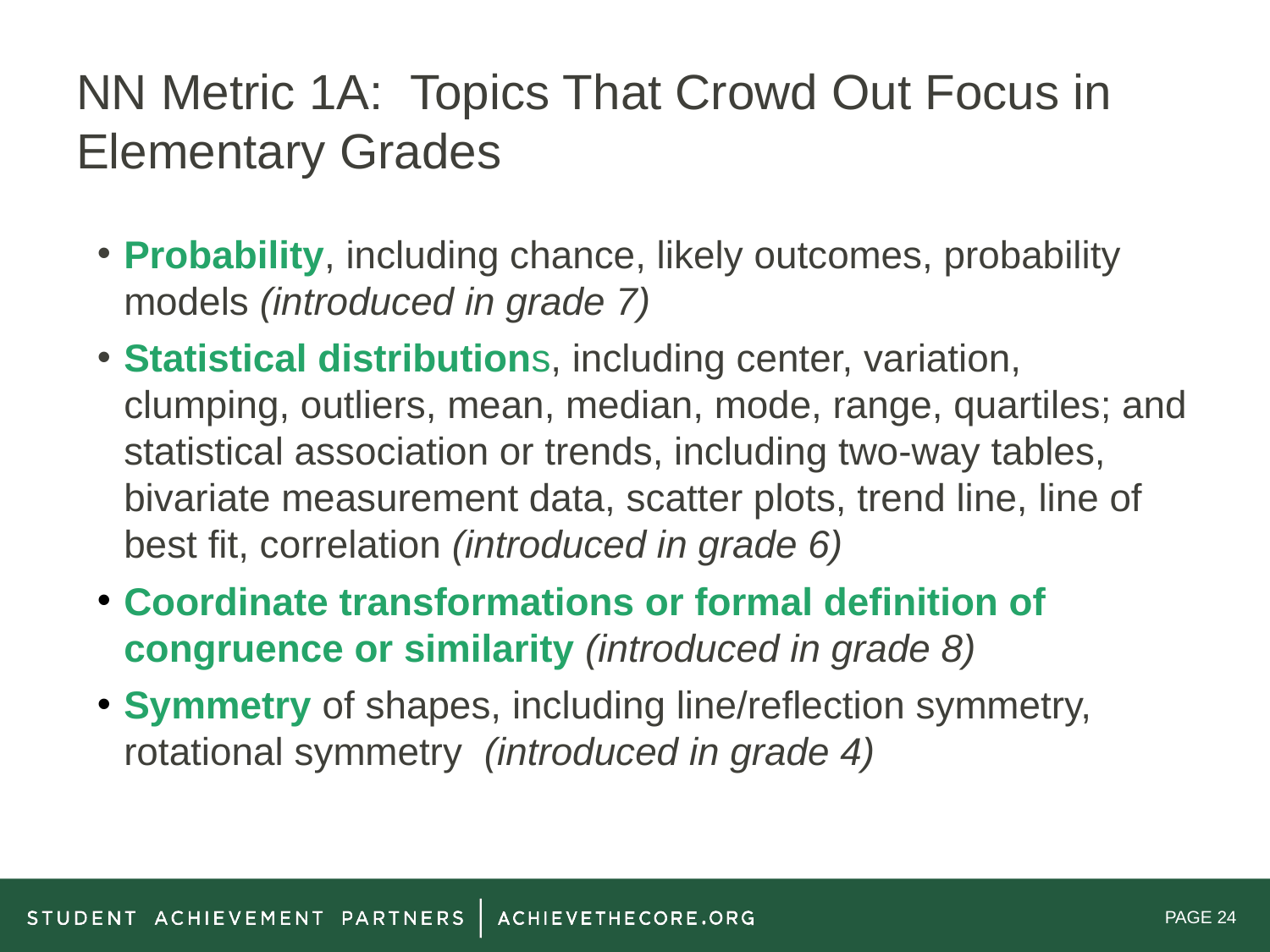

# NN Metric 1A:  Topics That Crowd Out Focus in Elementary Grades
Probability, including chance, likely outcomes, probability models (introduced in grade 7)
Statistical distributions, including center, variation, clumping, outliers, mean, median, mode, range, quartiles; and statistical association or trends, including two-way tables, bivariate measurement data, scatter plots, trend line, line of best fit, correlation (introduced in grade 6)
Coordinate transformations or formal definition of congruence or similarity (introduced in grade 8)
Symmetry of shapes, including line/reflection symmetry, rotational symmetry  (introduced in grade 4)